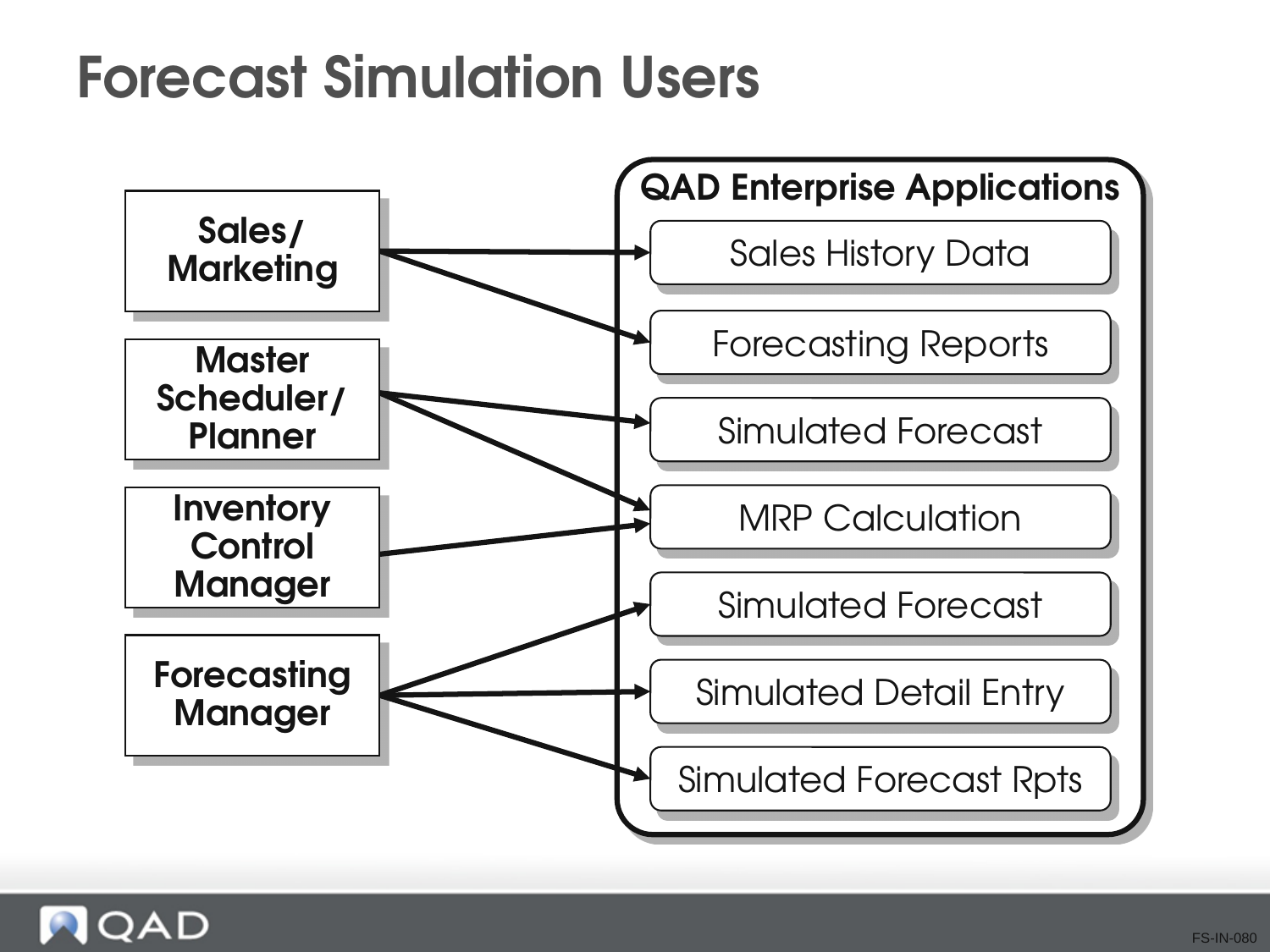

# Forecast Simulation Users
QAD Enterprise Applications
Sales/ Marketing
Sales History Data
Forecasting Reports
Master Scheduler/
Planner
Simulated Forecast
MRP Calculation
Inventory Control Manager
Simulated Forecast
Forecasting
Manager
Simulated Detail Entry
Simulated Forecast Rpts
FS-IN-080